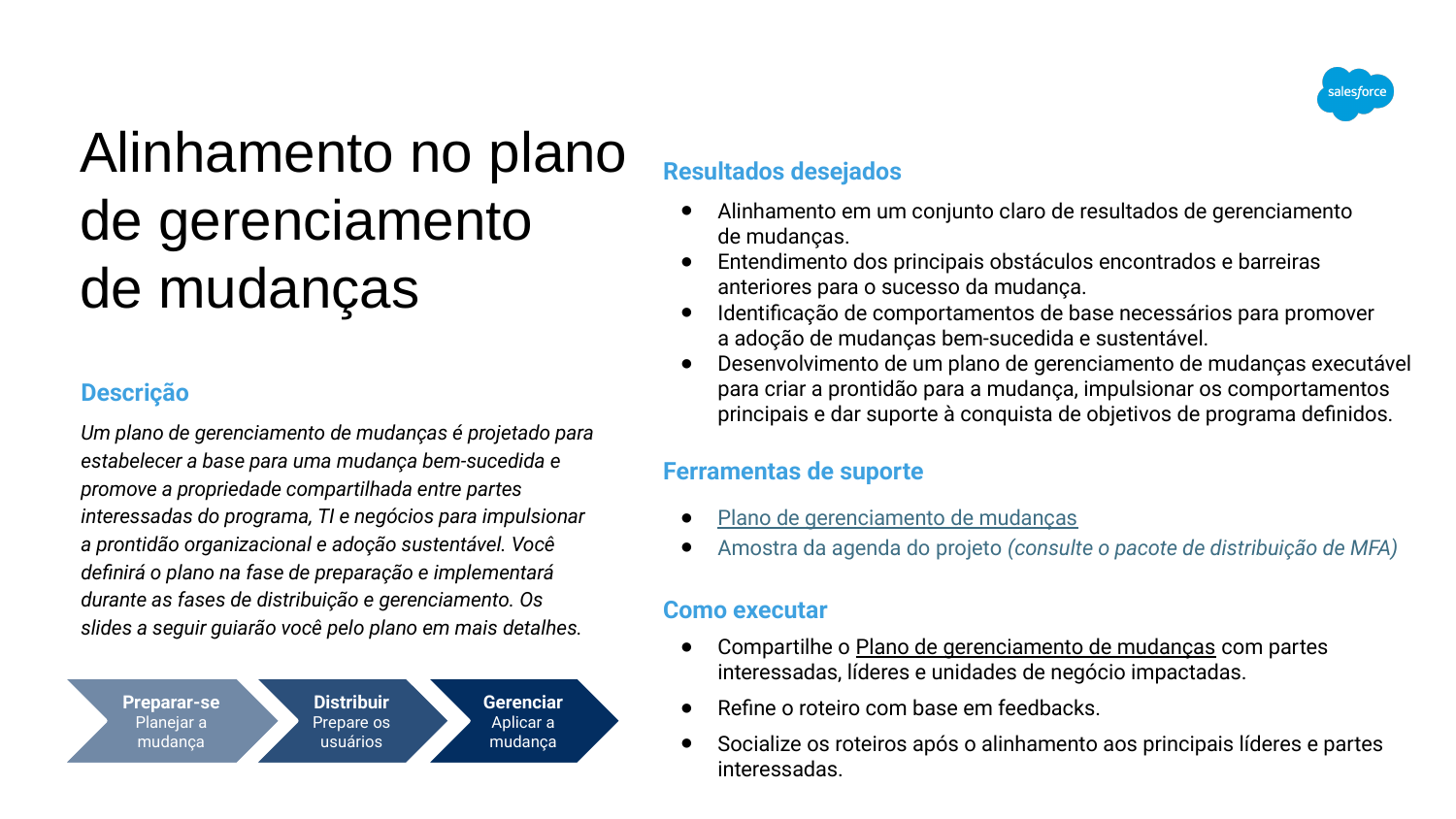

Alinhamento no plano de gerenciamento
de mudanças
Resultados desejados
Alinhamento em um conjunto claro de resultados de gerenciamento
de mudanças.
Entendimento dos principais obstáculos encontrados e barreiras anteriores para o sucesso da mudança.
Identificação de comportamentos de base necessários para promover
a adoção de mudanças bem-sucedida e sustentável.
Desenvolvimento de um plano de gerenciamento de mudanças executável para criar a prontidão para a mudança, impulsionar os comportamentos principais e dar suporte à conquista de objetivos de programa definidos.

Ferramentas de suporte
Plano de gerenciamento de mudanças
Amostra da agenda do projeto (consulte o pacote de distribuição de MFA)

Como executar
Compartilhe o Plano de gerenciamento de mudanças com partes interessadas, líderes e unidades de negócio impactadas.
Refine o roteiro com base em feedbacks.
Socialize os roteiros após o alinhamento aos principais líderes e partes interessadas.
# Descrição
Um plano de gerenciamento de mudanças é projetado para estabelecer a base para uma mudança bem-sucedida e promove a propriedade compartilhada entre partes interessadas do programa, TI e negócios para impulsionar a prontidão organizacional e adoção sustentável. Você definirá o plano na fase de preparação e implementará durante as fases de distribuição e gerenciamento. Os slides a seguir guiarão você pelo plano em mais detalhes.
Preparar-se
Planejar a mudança
Distribuir
Prepare os usuários
Gerenciar
Aplicar a mudança